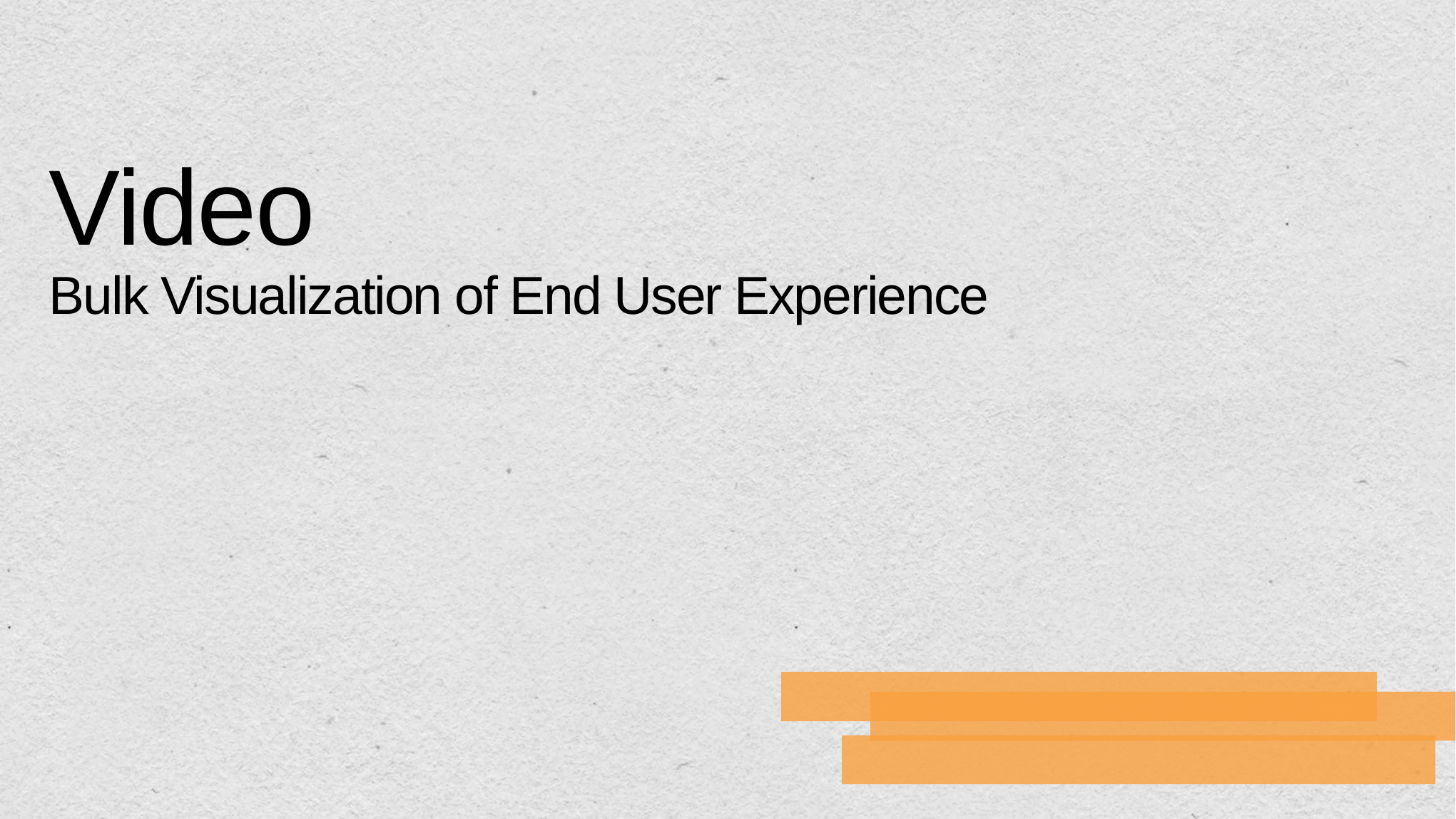

# Video Bulk Visualization of End User Experience